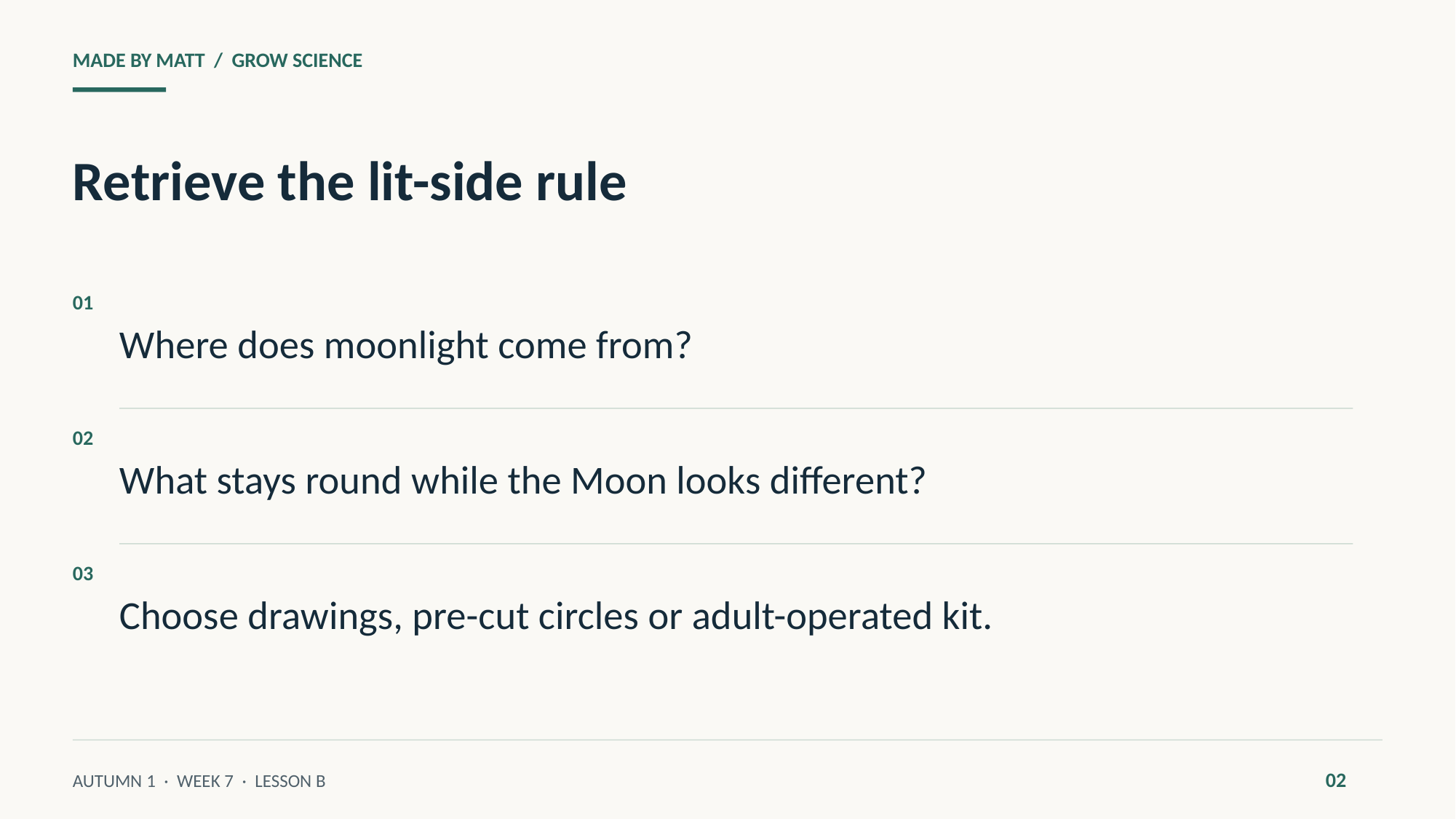

MADE BY MATT  /  GROW SCIENCE

Retrieve the lit-side rule
Where does moonlight come from?
01

What stays round while the Moon looks different?
02

Choose drawings, pre-cut circles or adult-operated kit.
03

02
AUTUMN 1  ·  WEEK 7  ·  LESSON B